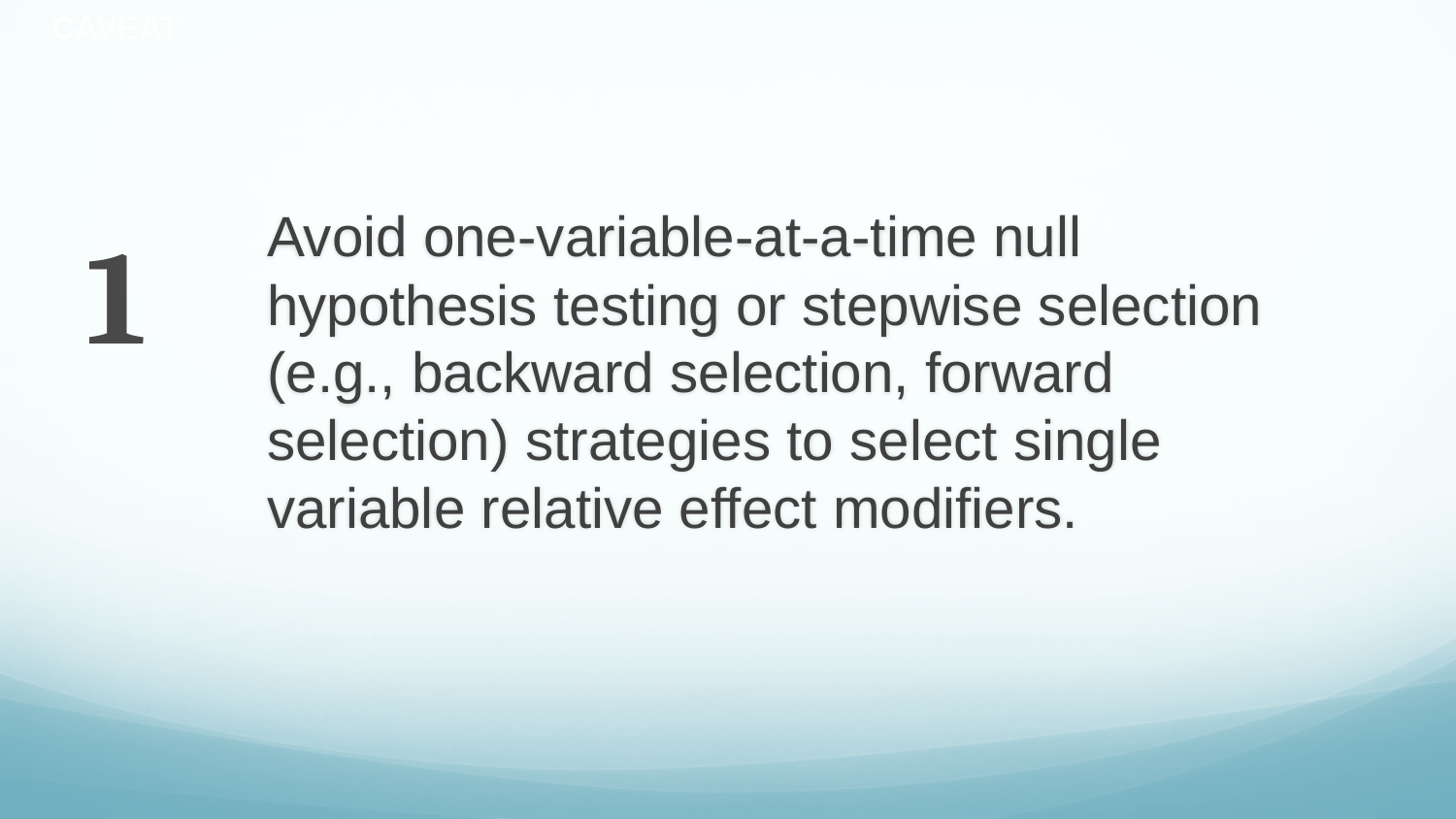

Caveat
1
# Avoid one-variable-at-a-time null hypothesis testing or stepwise selection (e.g., backward selection, forward selection) strategies to select single variable relative effect modifiers.